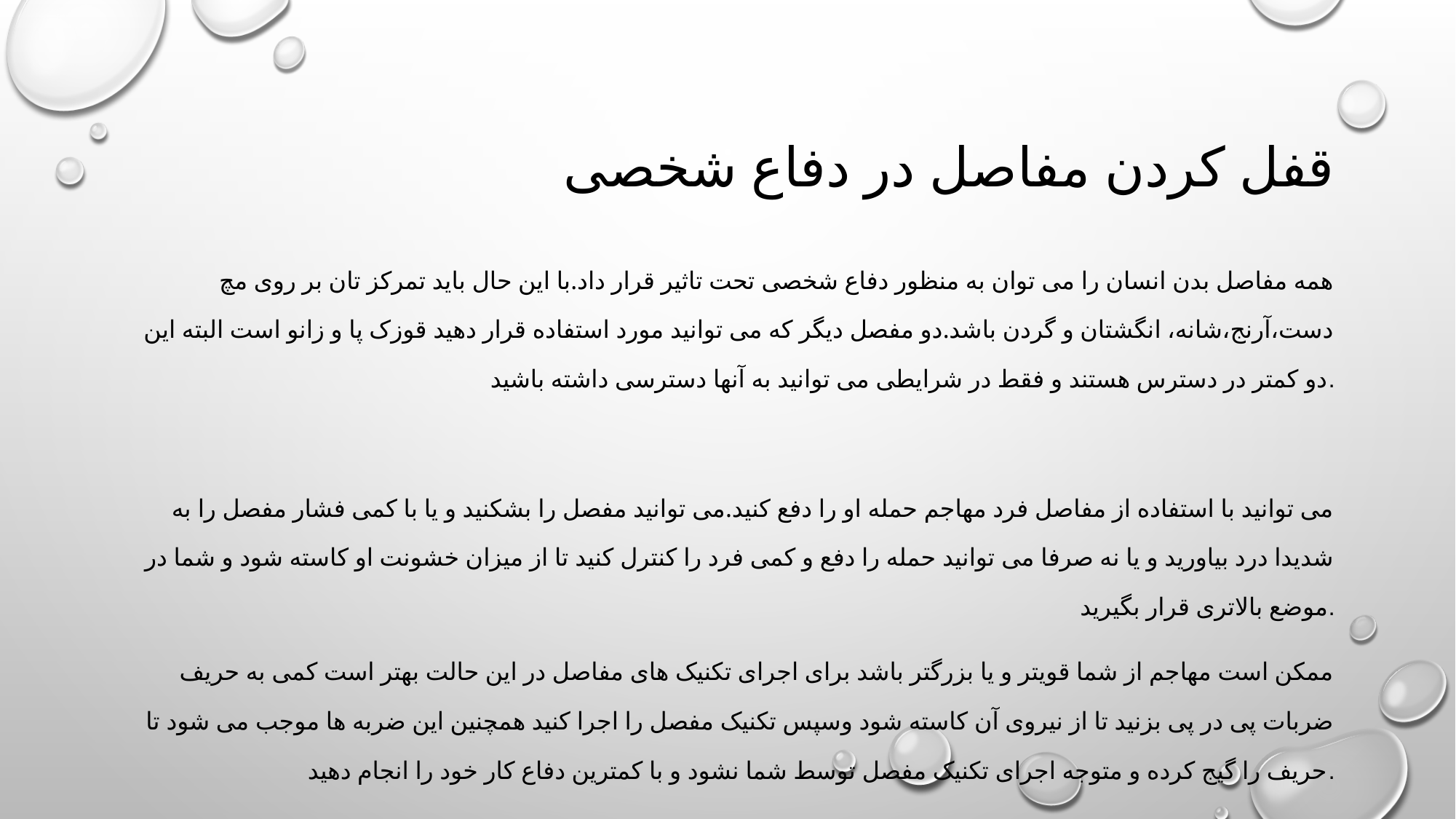

# قفل کردن مفاصل در دفاع شخصی
همه مفاصل بدن انسان را می توان به منظور دفاع شخصی تحت تاثیر قرار داد.با این حال باید تمرکز تان بر روی مچ دست،آرنج،شانه، انگشتان و گردن باشد.دو مفصل دیگر که می توانید مورد استفاده قرار دهید قوزک پا و زانو است البته این دو کمتر در دسترس هستند و فقط در شرایطی می توانید به آنها دسترسی داشته باشید.

می توانید با استفاده از مفاصل فرد مهاجم حمله او را دفع کنید.می توانید مفصل را بشکنید و یا با کمی فشار مفصل را به شدیدا درد بیاورید و یا نه صرفا می توانید حمله را دفع و کمی فرد را کنترل کنید تا از میزان خشونت او کاسته شود و شما در موضع بالاتری قرار بگیرید.
ممکن است مهاجم از شما قویتر و یا بزرگتر باشد برای اجرای تکنیک های مفاصل در این حالت بهتر است کمی به حریف ضربات پی در پی بزنید تا از نیروی آن کاسته شود وسپس تکنیک مفصل را اجرا کنید همچنین این ضربه ها موجب می شود تا حریف را گیج کرده و متوجه اجرای تکنیک مفصل توسط شما نشود و با کمترین دفاع کار خود را انجام دهید.
می توانید از نیروی خود حریف برای به کنترل درآوردن او استفاده کنید.